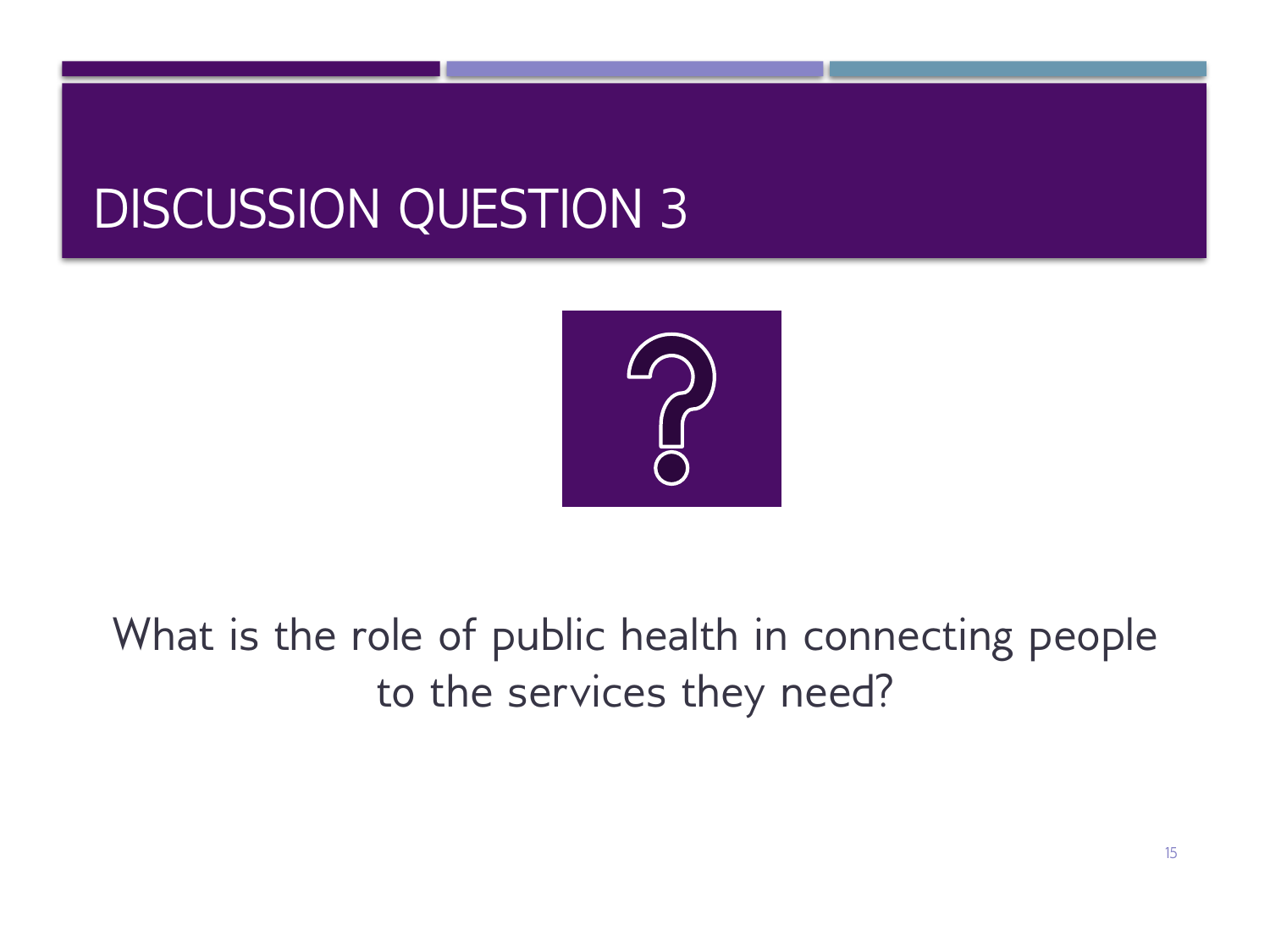

# Discussion Question 3

What is the role of public health in connecting people
to the services they need?

15